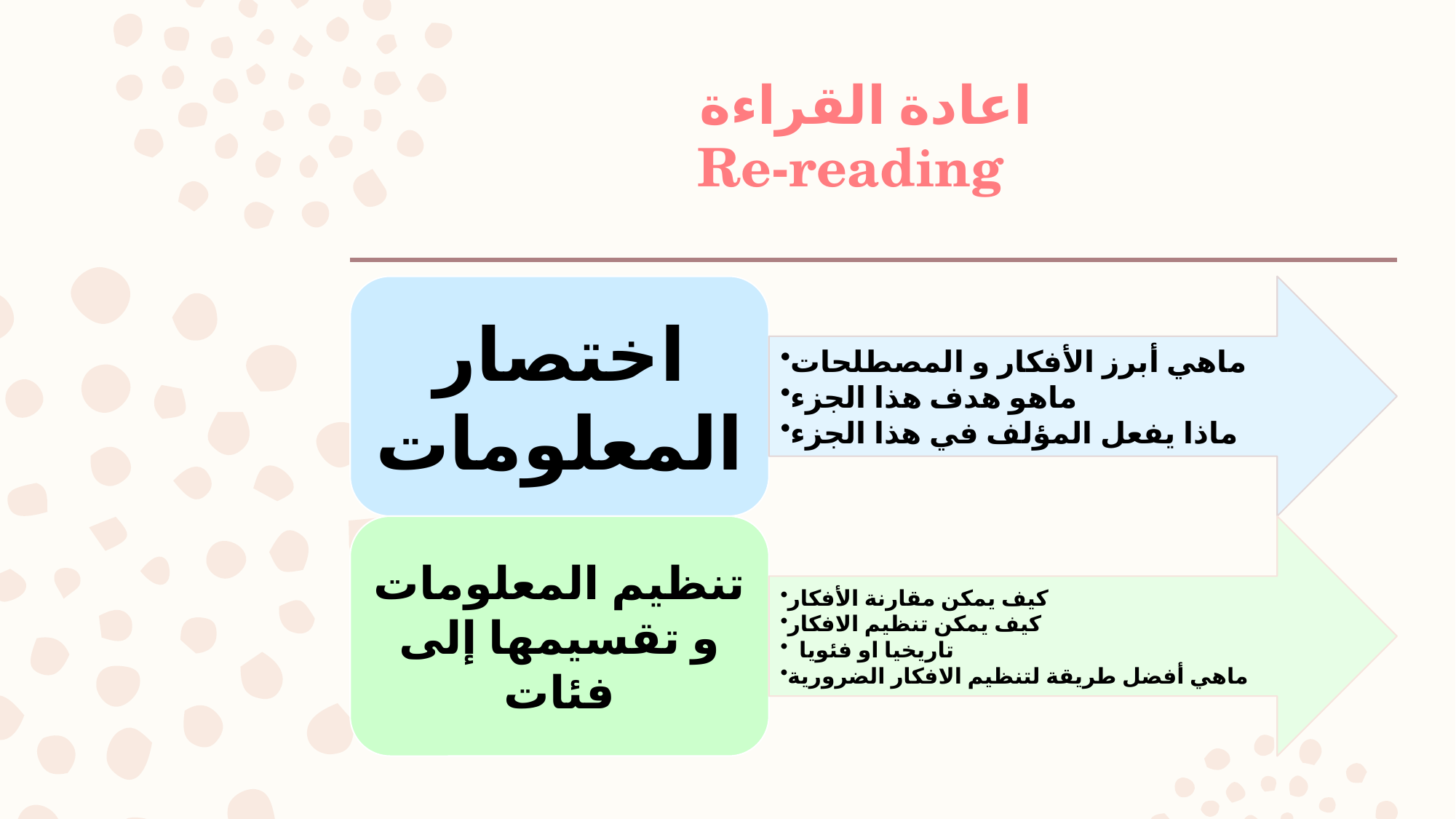

# اعادة القراءة Re-reading
تنظيم المعلومات و تقسيمها إلى فئات
ماذا يفعل المؤلف في هذا الجزء
  تاريخيا او فئويا